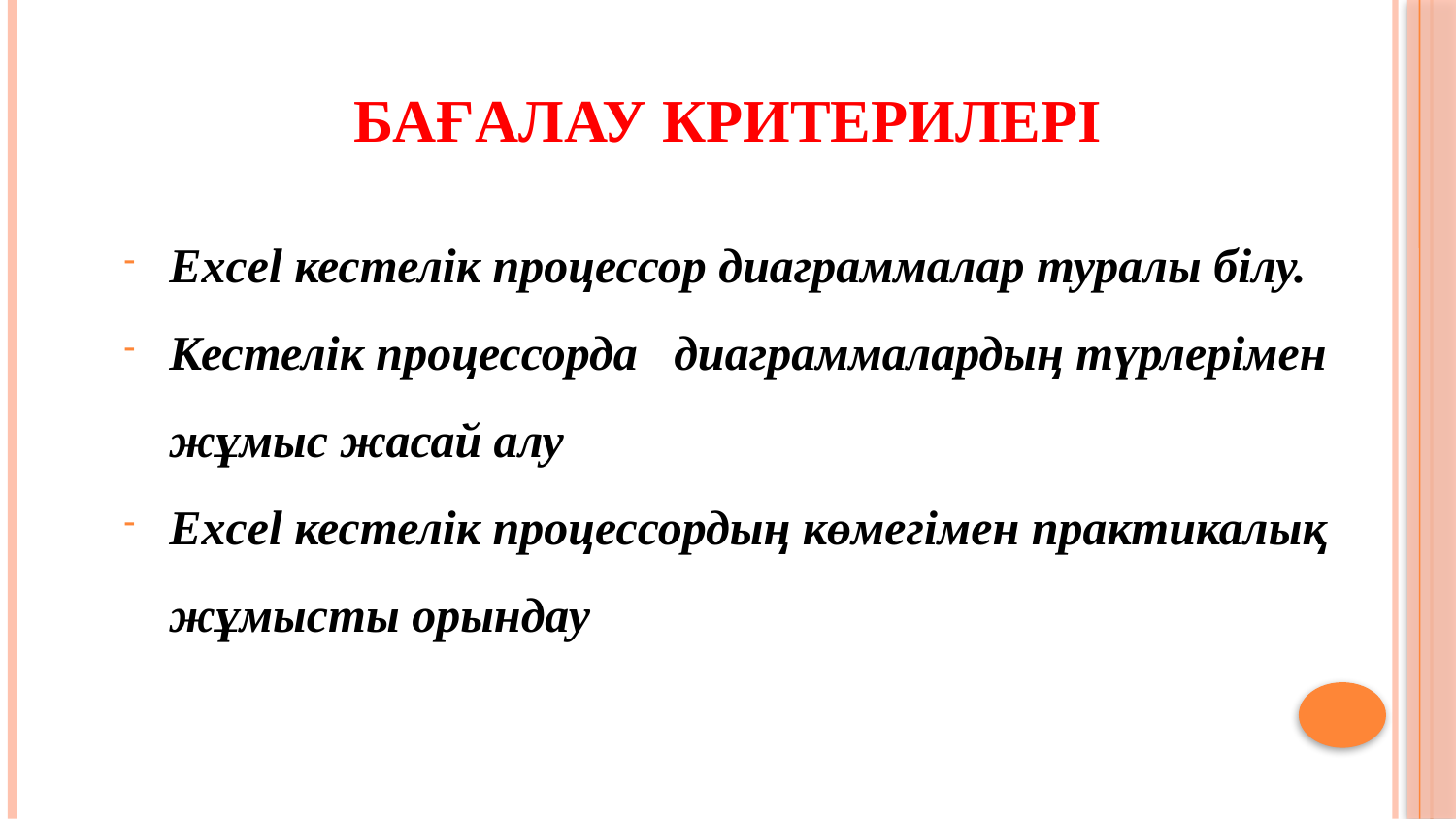

# Бағалау критерилері
Exсel кестелік процессор диаграммалар туралы білу.
Кестелік процессорда   диаграммалардың түрлерімен жұмыс жасай алу
Exсel кестелік процессордың көмегімен практикалық жұмысты орындау